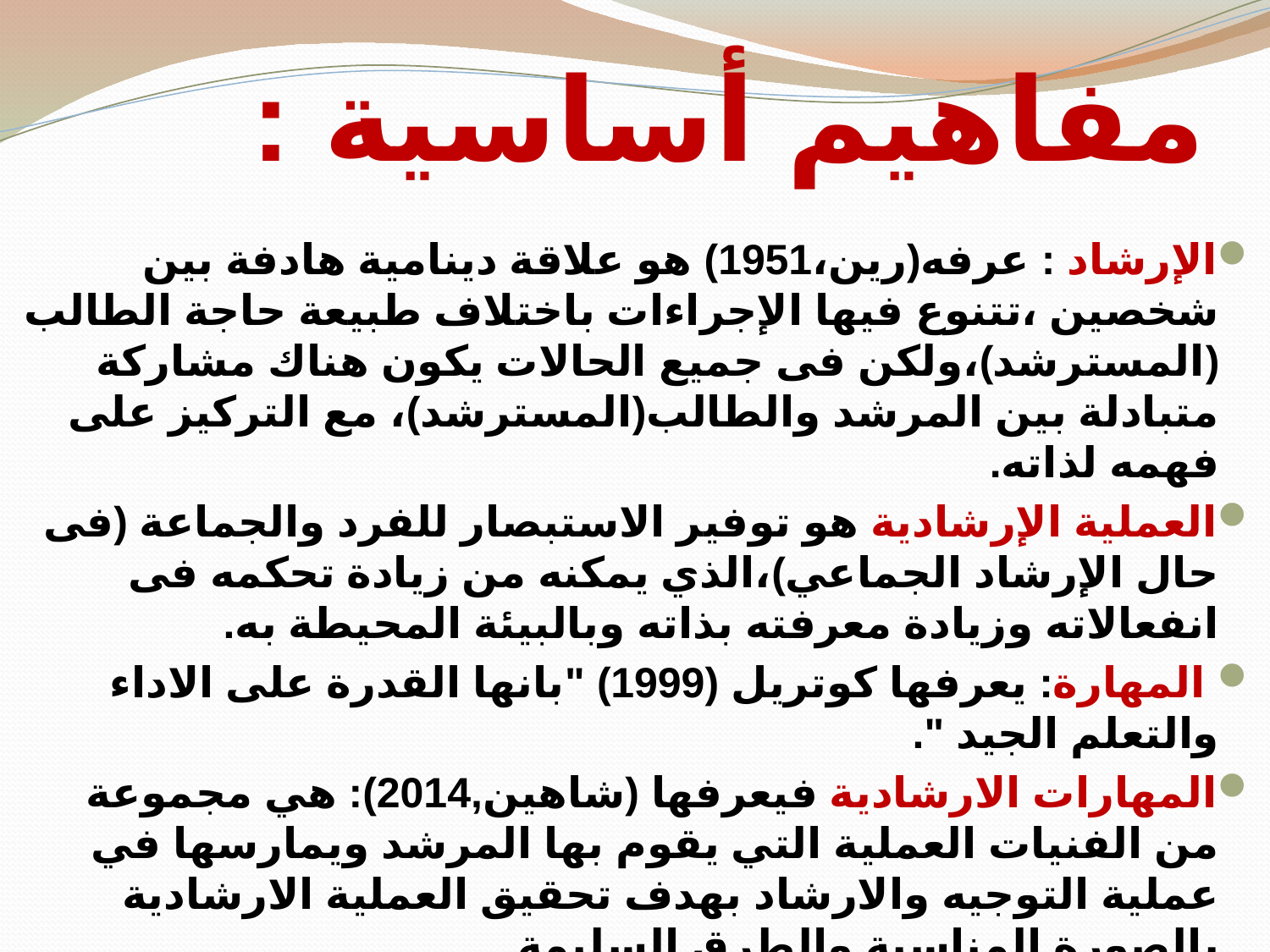

# مفاهيم أساسية :
الإرشاد : عرفه(رين،1951) هو علاقة دينامية هادفة بين شخصين ،تتنوع فيها الإجراءات باختلاف طبيعة حاجة الطالب (المسترشد)،ولكن فى جميع الحالات يكون هناك مشاركة متبادلة بين المرشد والطالب(المسترشد)، مع التركيز على فهمه لذاته.
العملية الإرشادية هو توفير الاستبصار للفرد والجماعة (فى حال الإرشاد الجماعي)،الذي يمكنه من زيادة تحكمه فى انفعالاته وزيادة معرفته بذاته وبالبيئة المحيطة به.
 المهارة: يعرفها كوتريل (1999) "بانها القدرة على الاداء والتعلم الجيد ".
المهارات الارشادية فيعرفها (شاهين,2014): هي مجموعة من الفنيات العملية التي يقوم بها المرشد ويمارسها في عملية التوجيه والارشاد بهدف تحقيق العملية الارشادية بالصورة المناسبة والطرق السليمة.
 المقاومة :  قوة لا شعورية مضادة للعملية الإرشاديــــــة من جانب العمـــــيل. وتعرقل سير عملية الإرشاد. وهـــي تعتبر إحــــــدى حيل الدفاع النفســـــــي لدى العمـــــــيل ضــــد كشـــــف المكبوتـــــات غـــــير المرغـــوب في كشفـــــها أي أنــــــها نــــــوع مــن التغليـف الدفاعــي للــــــذات.